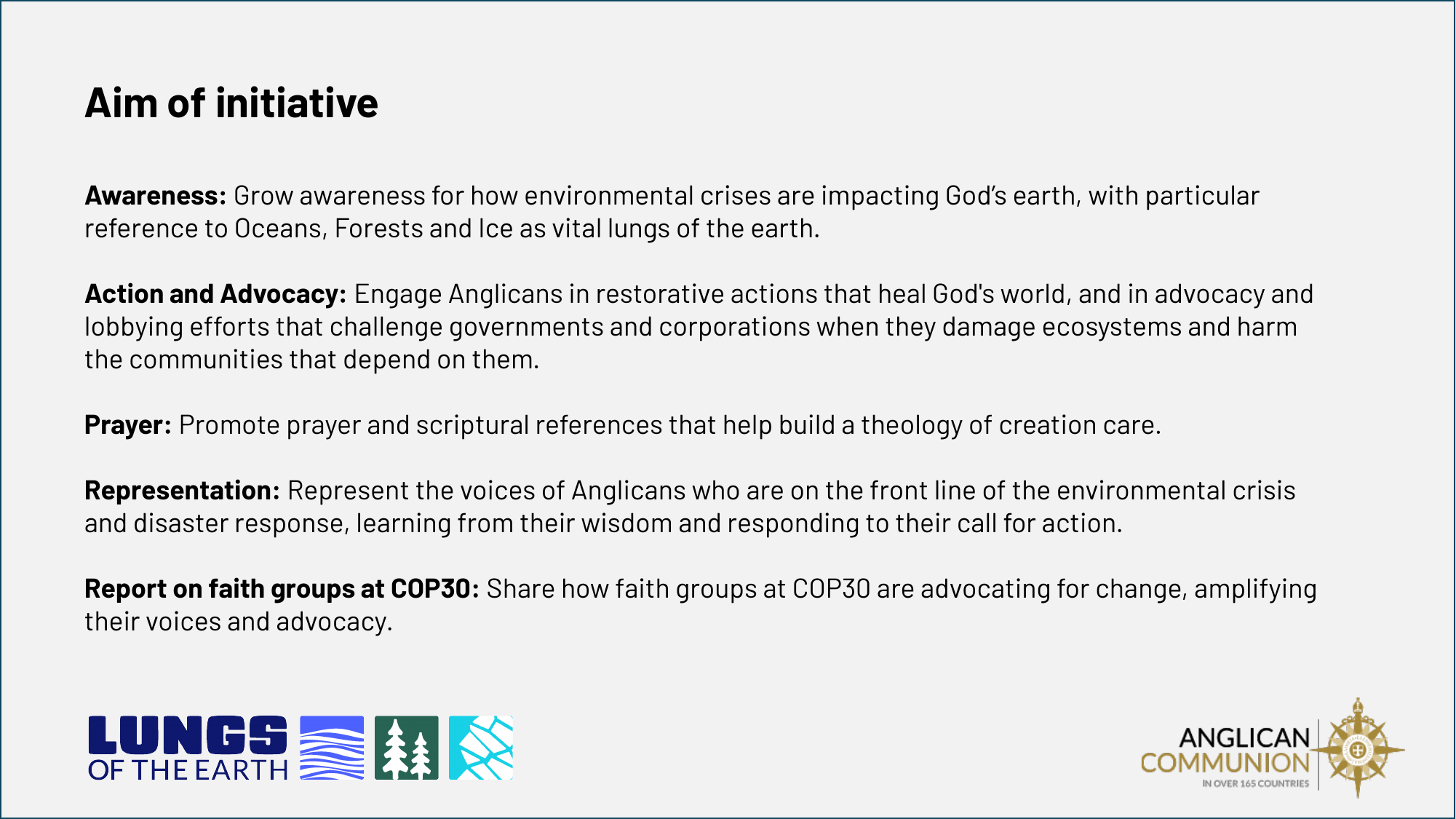

Aim of initiative
Awareness: Grow awareness for how environmental crises are impacting God’s earth, with particular reference to Oceans, Forests and Ice as vital lungs of the earth.
Action and Advocacy: Engage Anglicans in restorative actions that heal God's world, and in advocacy and lobbying efforts that challenge governments and corporations when they damage ecosystems and harm the communities that depend on them.
Prayer: Promote prayer and scriptural references that help build a theology of creation care.
Representation: Represent the voices of Anglicans who are on the front line of the environmental crisis and disaster response, learning from their wisdom and responding to their call for action.
Report on faith groups at COP30: Share how faith groups at COP30 are advocating for change, amplifying their voices and advocacy.